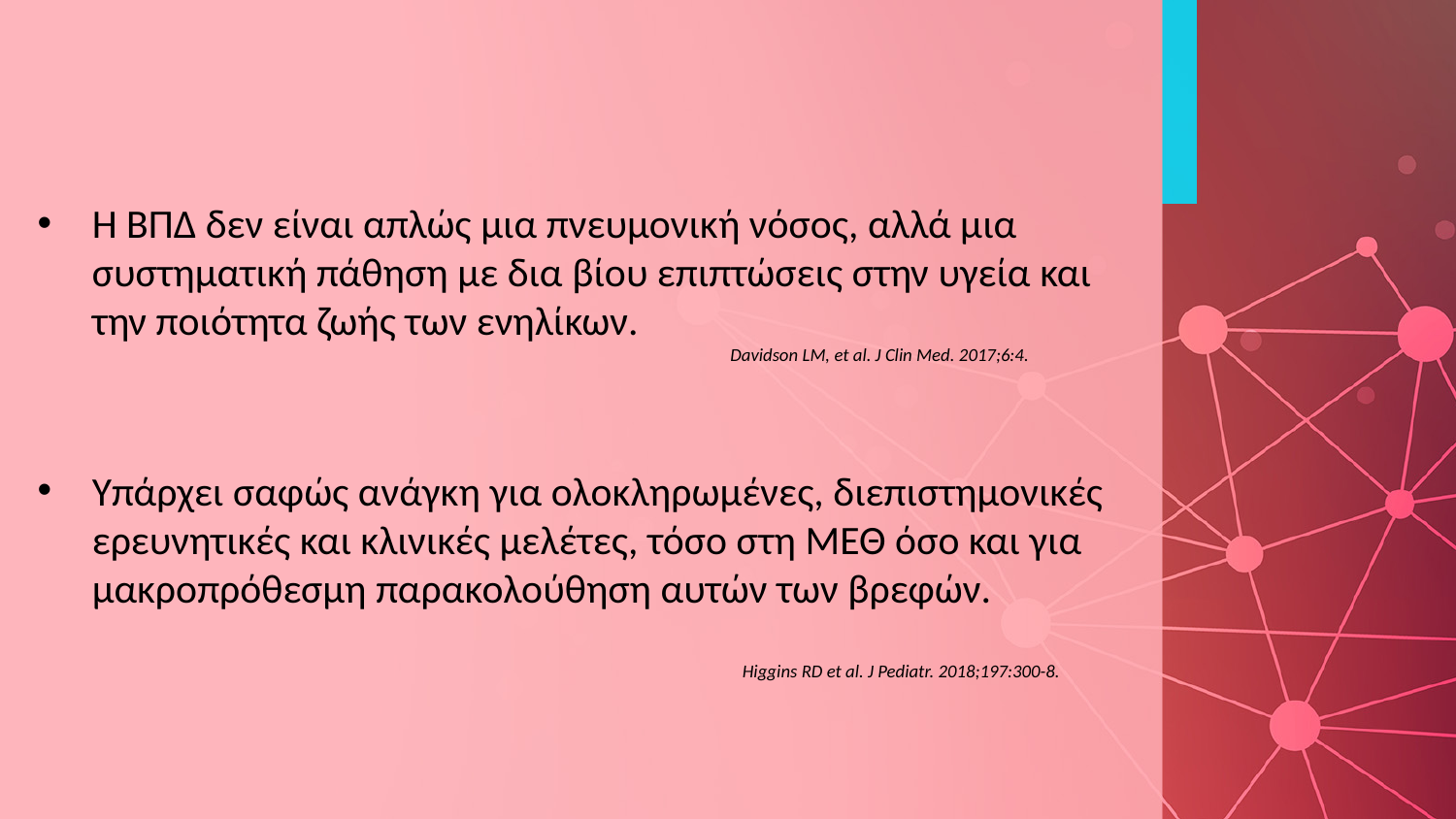

Η BΠΔ δεν είναι απλώς μια πνευμονική νόσος, αλλά μια συστηματική πάθηση με δια βίου επιπτώσεις στην υγεία και την ποιότητα ζωής των ενηλίκων.

Υπάρχει σαφώς ανάγκη για ολοκληρωμένες, διεπιστημονικές ερευνητικές και κλινικές μελέτες, τόσο στη ΜΕΘ όσο και για μακροπρόθεσμη παρακολούθηση αυτών των βρεφών.

Davidson LM, et al. J Clin Med. 2017;6:4.
Higgins RD et al. J Pediatr. 2018;197:300-8.